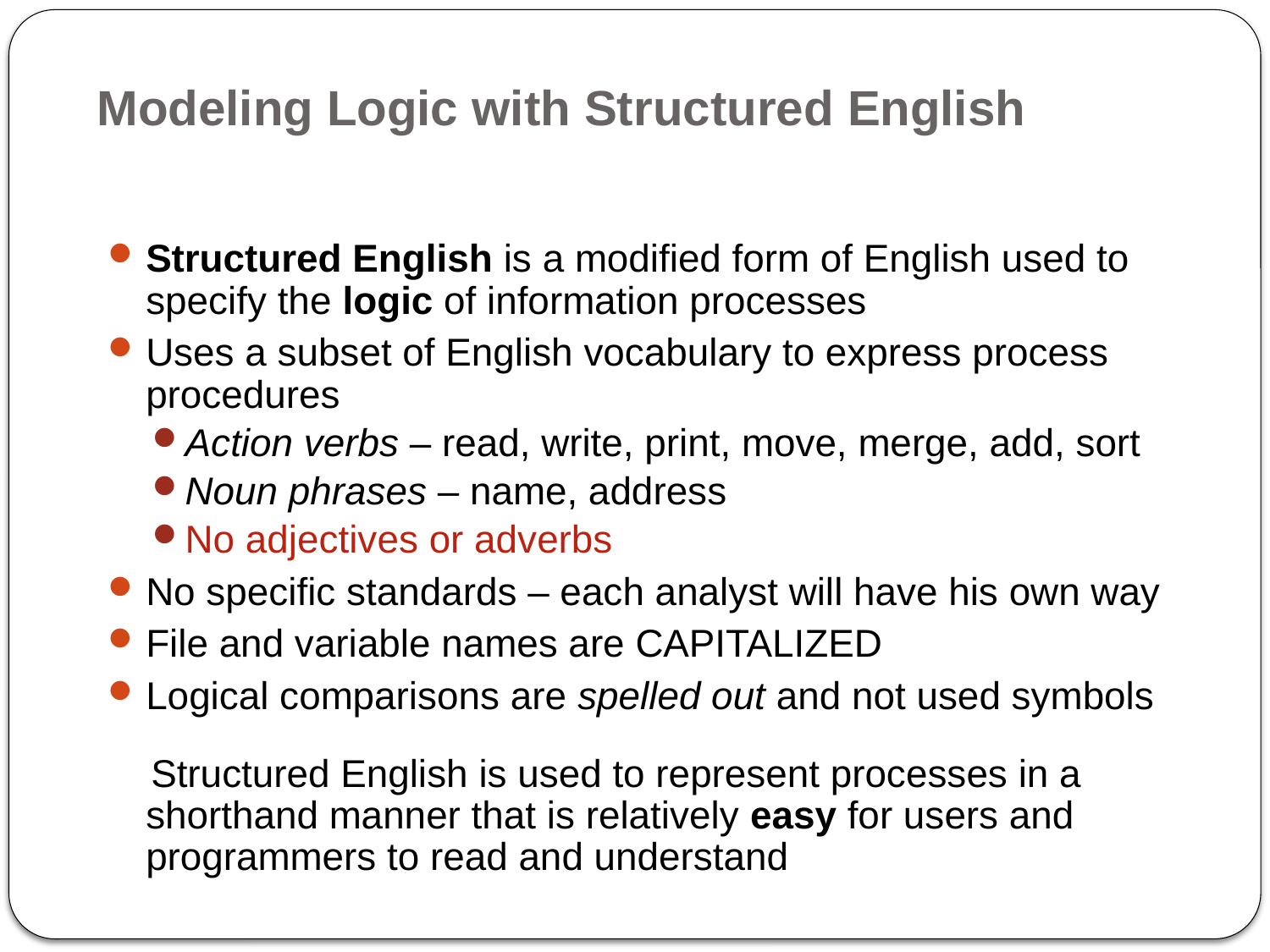

# Modeling Logic with Structured English
Structured English is a modified form of English used to specify the logic of information processes
Uses a subset of English vocabulary to express process procedures
Action verbs – read, write, print, move, merge, add, sort
Noun phrases – name, address
No adjectives or adverbs
No specific standards – each analyst will have his own way
File and variable names are CAPITALIZED
Logical comparisons are spelled out and not used symbols

    Structured English is used to represent processes in a shorthand manner that is relatively easy for users and programmers to read and understand